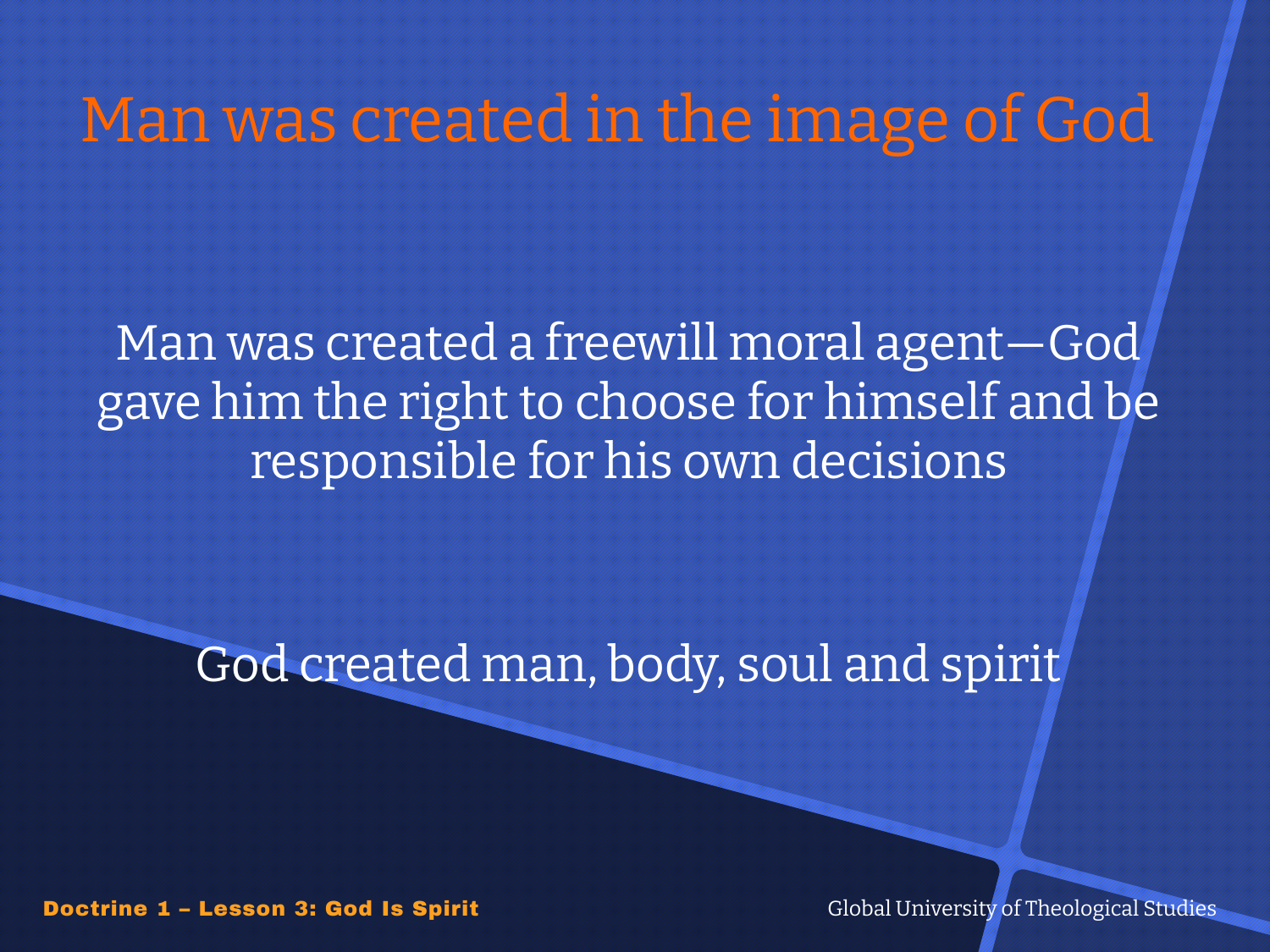

Man was created in the image of God
Man was created a freewill moral agent—God gave him the right to choose for himself and be responsible for his own decisions
God created man, body, soul and spirit
Doctrine 1 – Lesson 3: God Is Spirit                                            Global University of Theological Studies